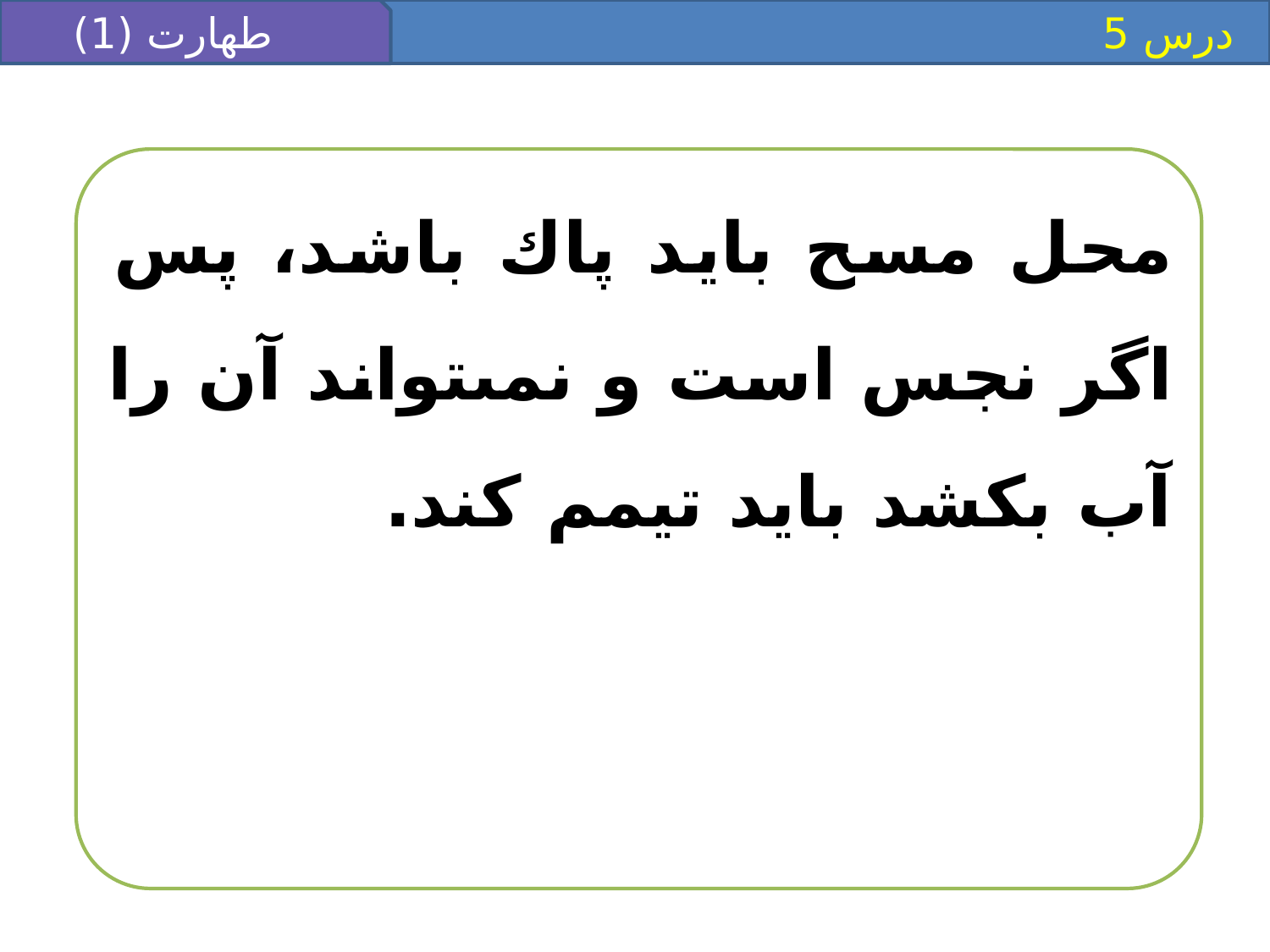

طهارت (1)
 درس 5

محل مسح بايد پاك باشد، پس اگر نجس است و نمى‏تواند آن را آب بكشد بايد تيمم كند.